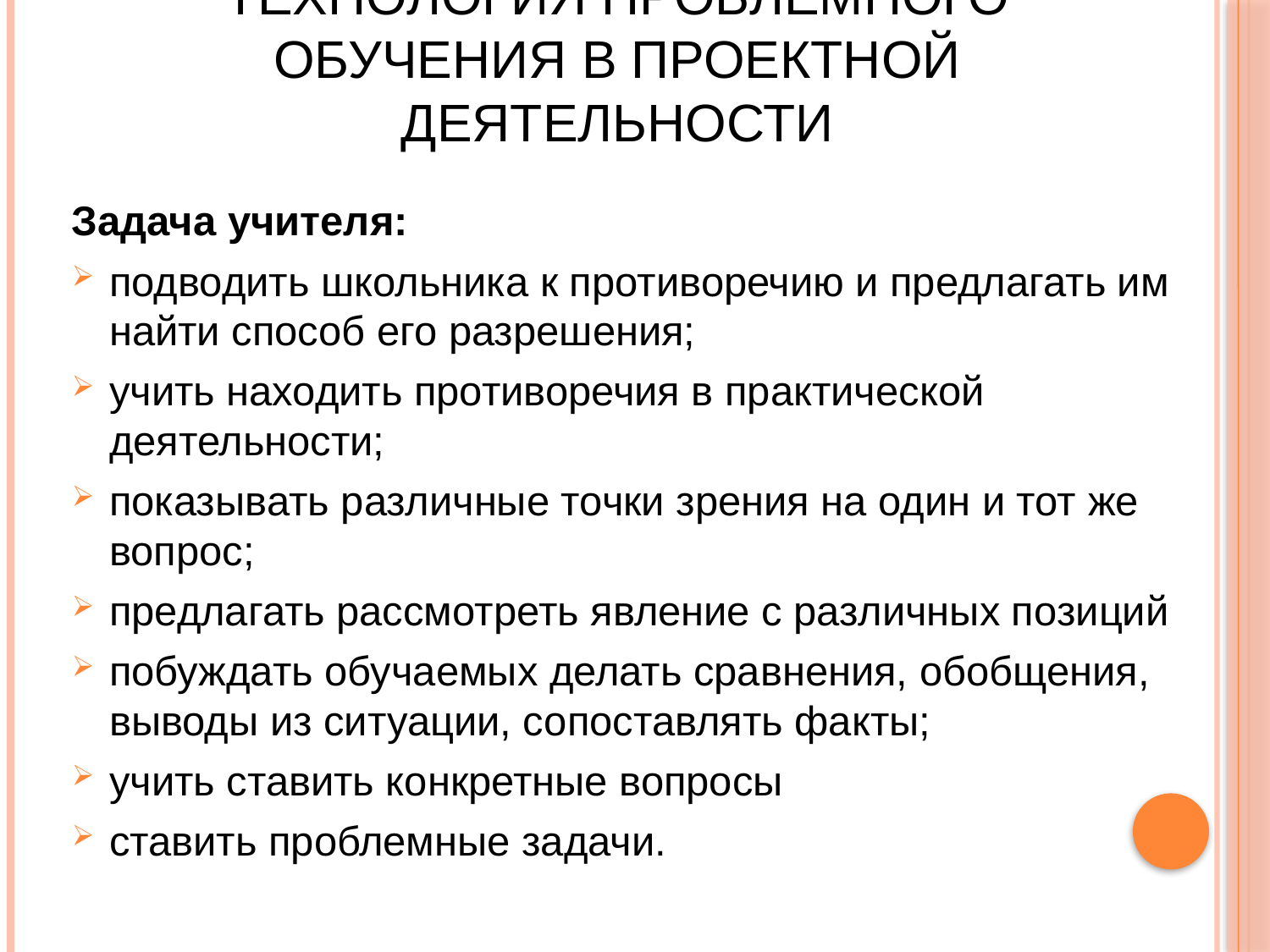

# Технология проблемного обучения в проектной деятельности
Задача учителя:
подводить школьника к противоречию и предлагать им найти способ его разрешения;
учить находить противоречия в практической деятельности;
показывать различные точки зрения на один и тот же вопрос;
предлагать рассмотреть явление с различных позиций
побуждать обучаемых делать сравнения, обобщения, выводы из ситуации, сопоставлять факты;
учить ставить конкретные вопросы
ставить проблемные задачи.